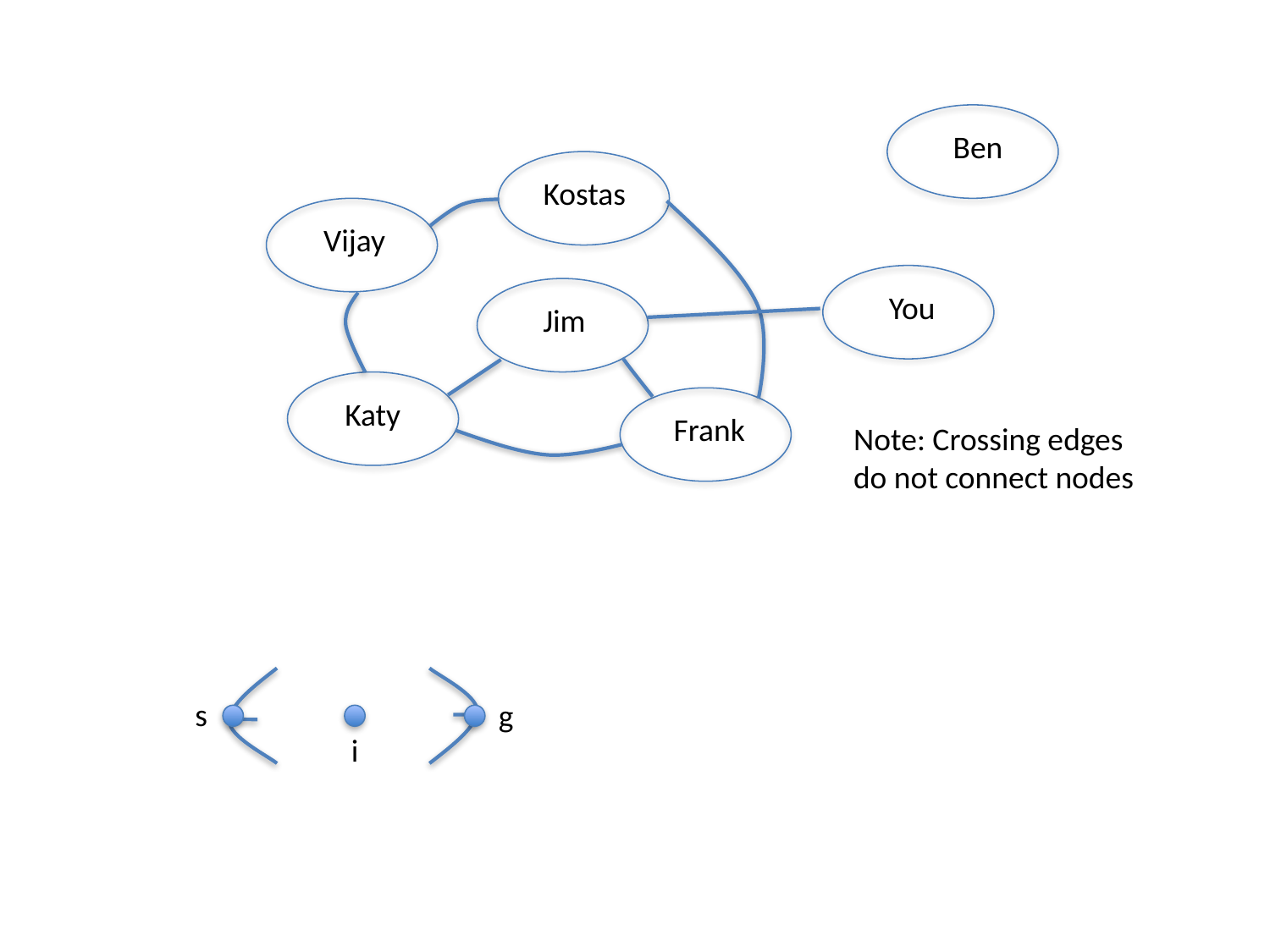

Ben

Kostas

Vijay

You

Jim

Katy

Frank
Note: Crossing edges
do not connect nodes

s
g

i